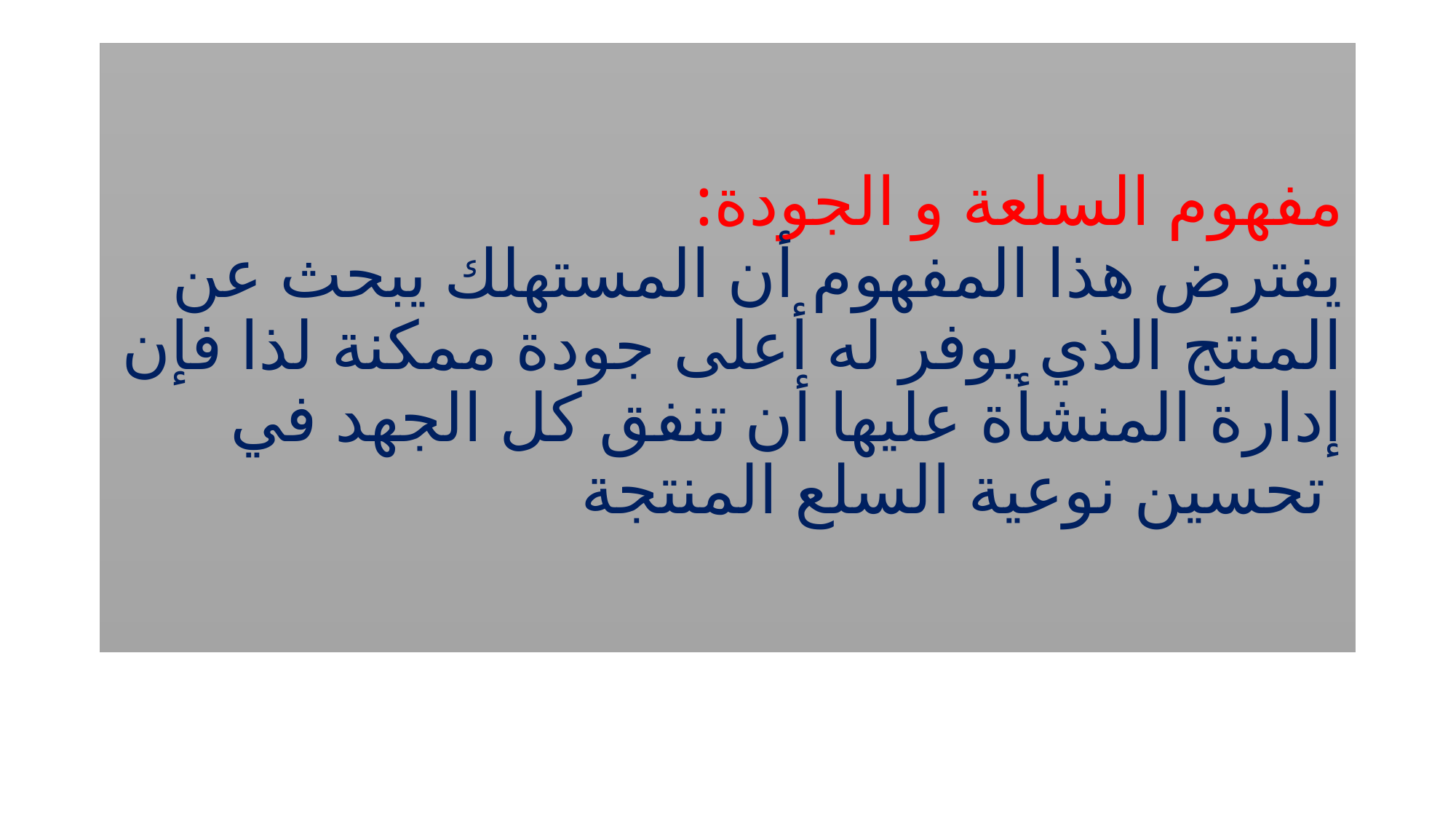

# مفهوم السلعة و الجودة: يفترض هذا المفهوم أن المستهلك يبحث عن المنتج الذي يوفر له أعلى جودة ممكنة لذا فإن إدارة المنشأة عليها أن تنفق كل الجهد في تحسين نوعية السلع المنتجة